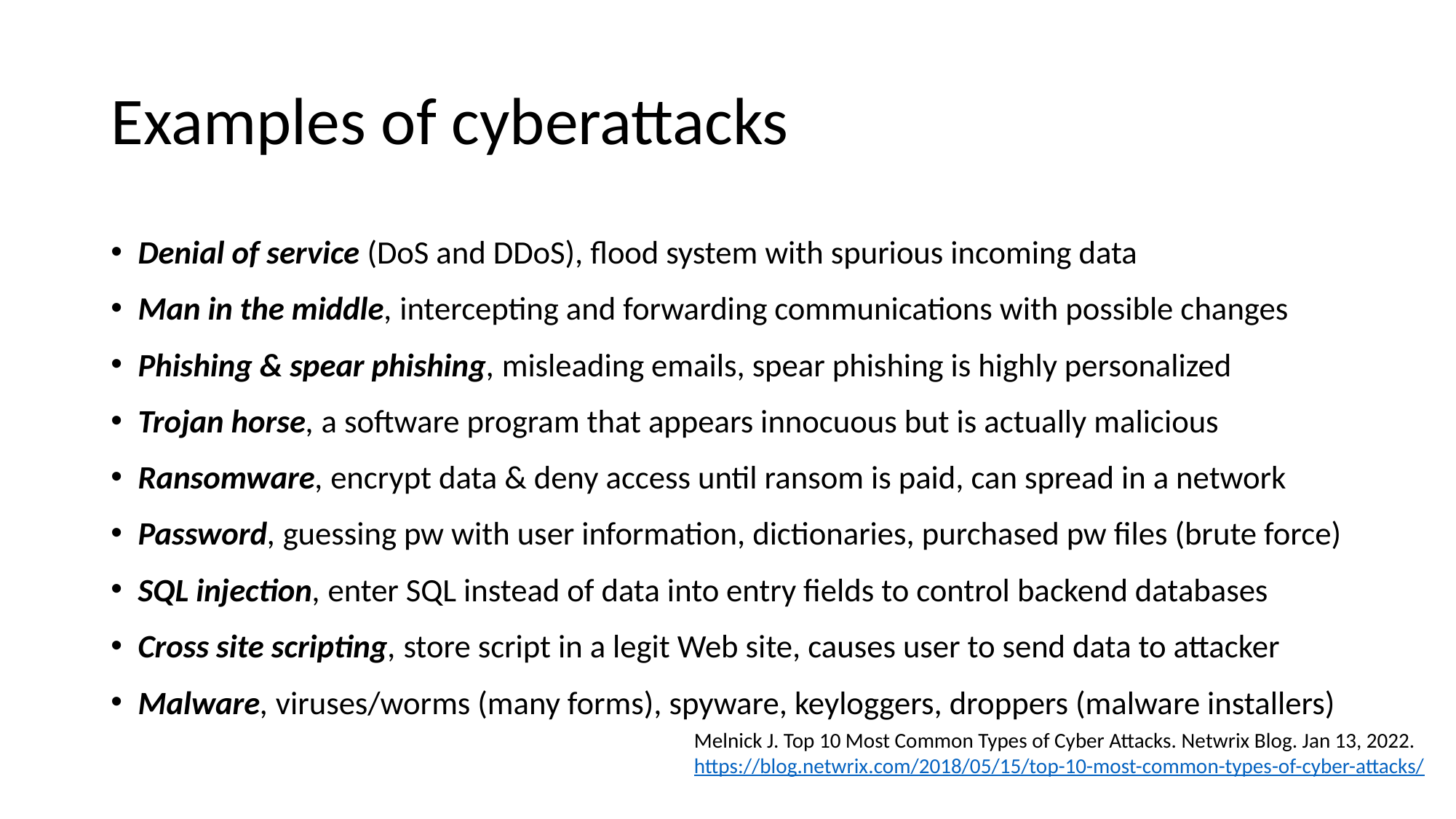

# Examples of cyberattacks
Denial of service (DoS and DDoS), flood system with spurious incoming data
Man in the middle, intercepting and forwarding communications with possible changes
Phishing & spear phishing, misleading emails, spear phishing is highly personalized
Trojan horse, a software program that appears innocuous but is actually malicious
Ransomware, encrypt data & deny access until ransom is paid, can spread in a network
Password, guessing pw with user information, dictionaries, purchased pw files (brute force)
SQL injection, enter SQL instead of data into entry fields to control backend databases
Cross site scripting, store script in a legit Web site, causes user to send data to attacker
Malware, viruses/worms (many forms), spyware, keyloggers, droppers (malware installers)
Melnick J. Top 10 Most Common Types of Cyber Attacks. Netwrix Blog. Jan 13, 2022.
https://blog.netwrix.com/2018/05/15/top-10-most-common-types-of-cyber-attacks/